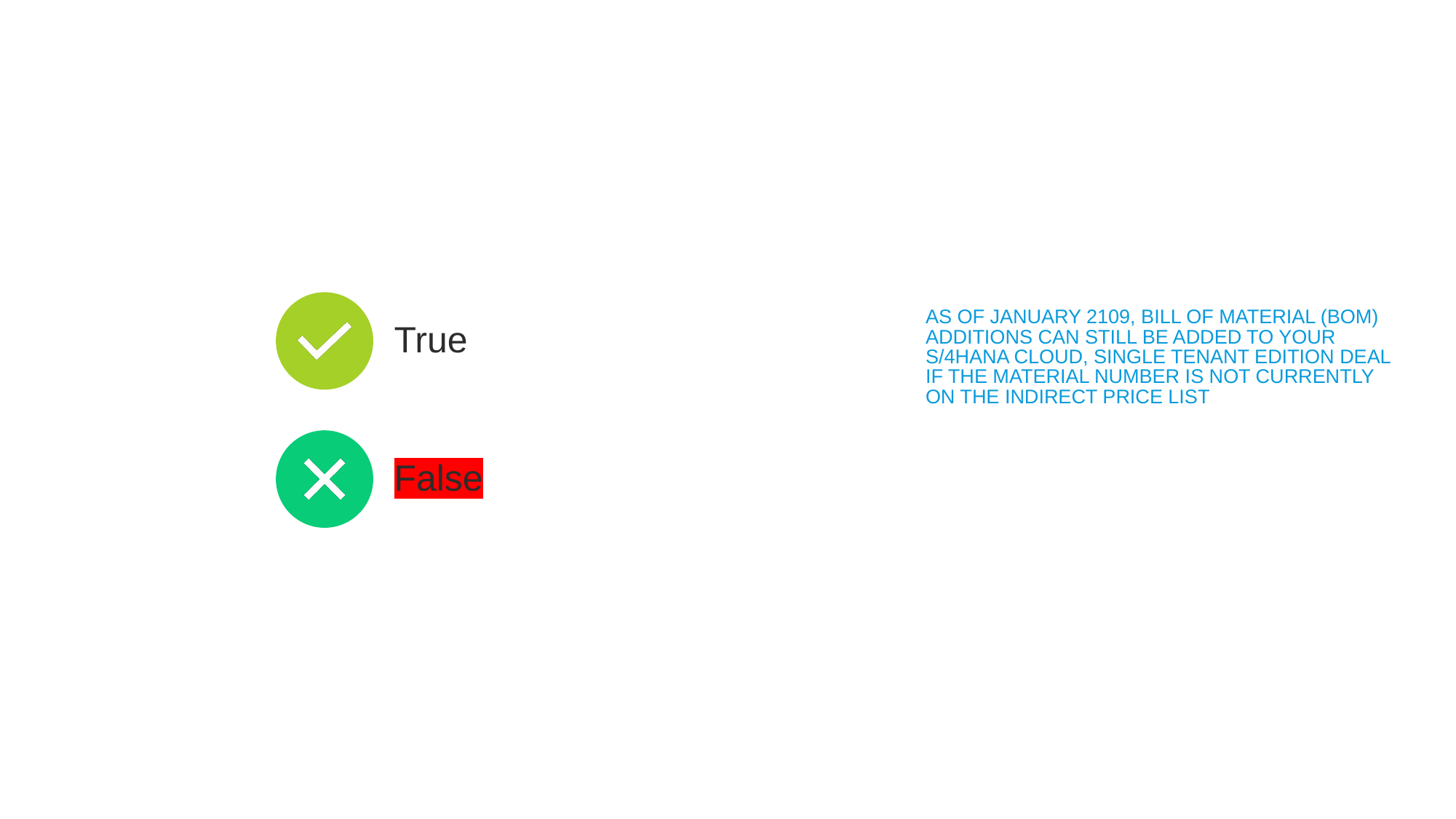

True
False
# As of January 2109, Bill of Material (BOM) Additions can still be added to your S/4HANA Cloud, Single Tenant Edition deal if the material number is not currently on the indirect price list